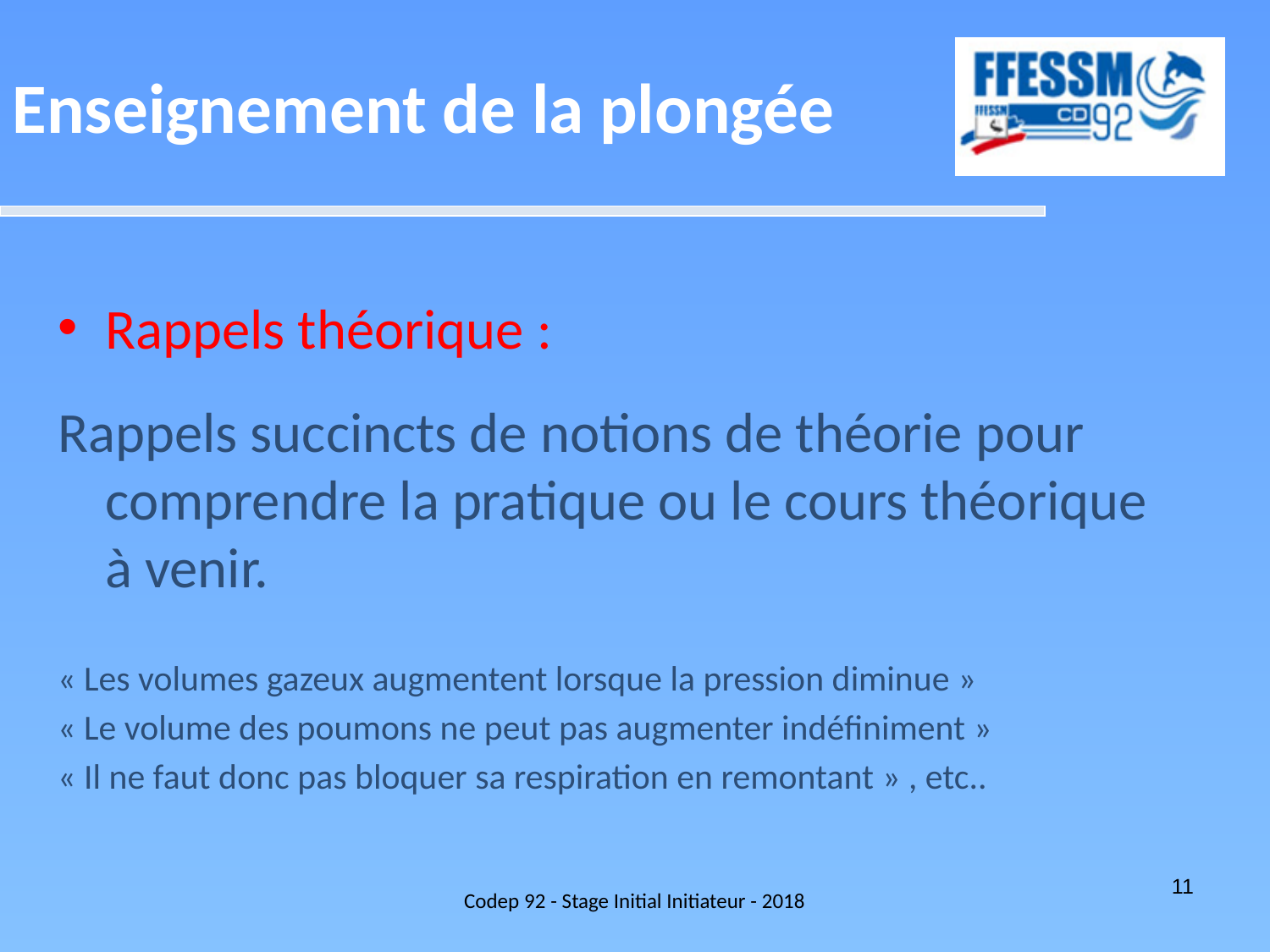

Enseignement de la plongée
Rappels théorique :

Rappels succincts de notions de théorie pour comprendre la pratique ou le cours théorique à venir.

« Les volumes gazeux augmentent lorsque la pression diminue »
« Le volume des poumons ne peut pas augmenter indéfiniment »
« Il ne faut donc pas bloquer sa respiration en remontant » , etc..
Codep 92 - Stage Initial Initiateur - 2018
11